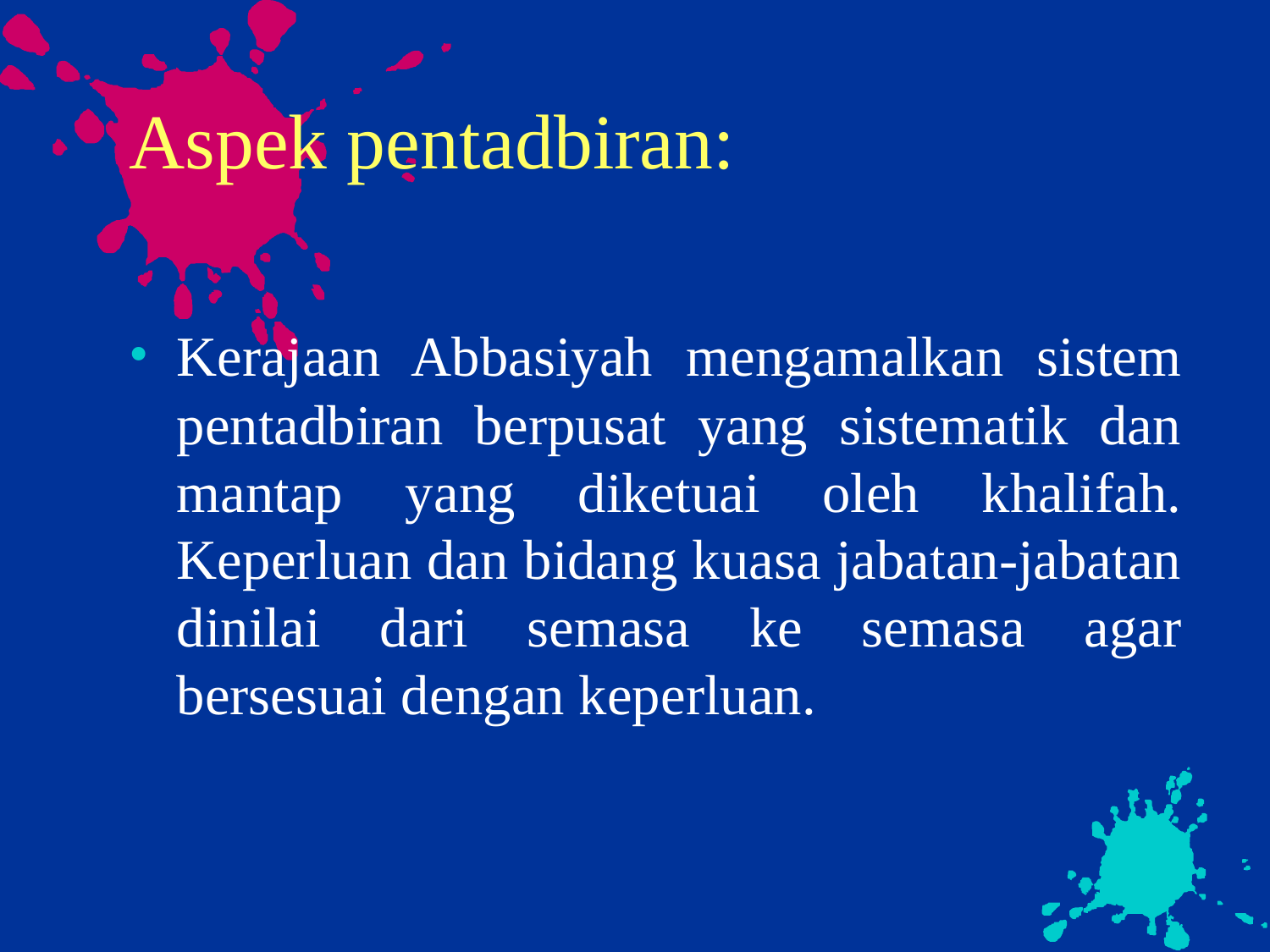

# Aspek pentadbiran:

Kerajaan Abbasiyah mengamalkan sistem pentadbiran berpusat yang sistematik dan mantap yang diketuai oleh khalifah. Keperluan dan bidang kuasa jabatan-jabatan dinilai dari semasa ke semasa agar bersesuai dengan keperluan.